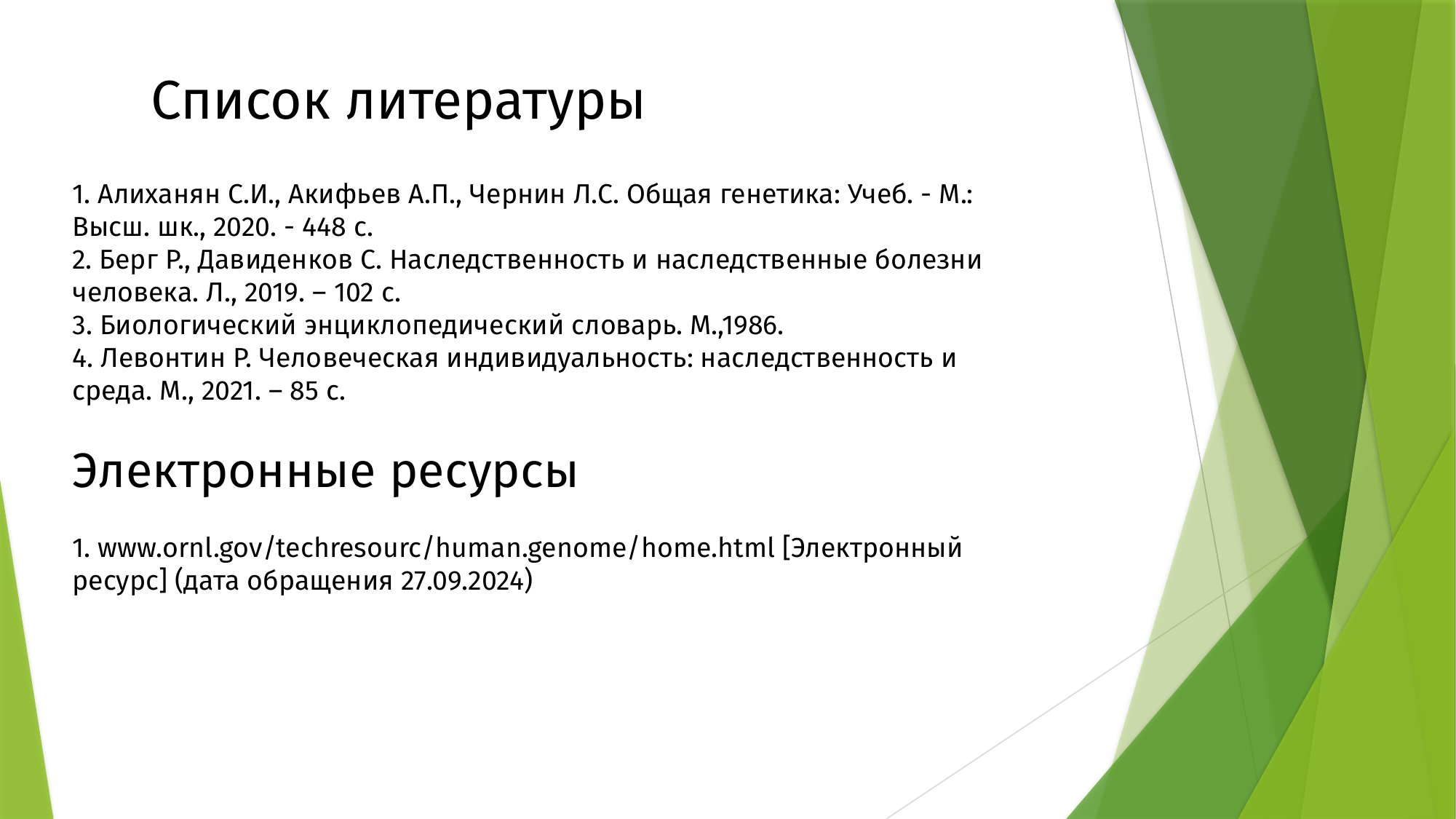

Список литературы
1. Алиханян С.И., Акифьев А.П., Чернин Л.С. Общая генетика: Учеб. - М.: Высш. шк., 2020. - 448 с.
2. Берг Р., Давиденков С. Наследственность и наследственные болезни
человека. Л., 2019. – 102 с.
3. Биологический энциклопедический словарь. М.,1986.
4. Левонтин Р. Человеческая индивидуальность: наследственность и
среда. М., 2021. – 85 с.

Электронные ресурсы

1. www.ornl.gov/techresourc/human.genome/home.html [Электронный
ресурс] (дата обращения 27.09.2024)